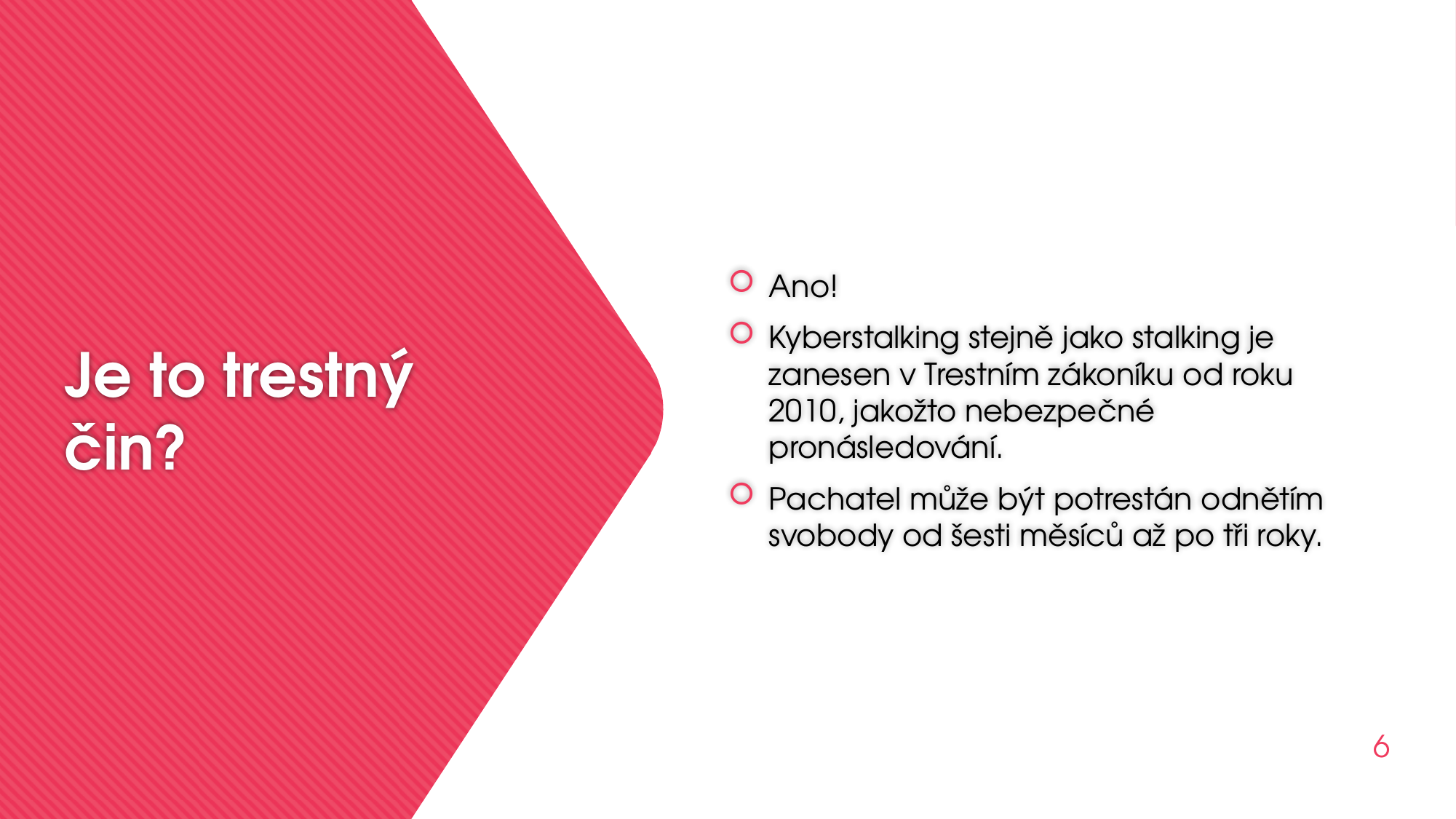

Ano!
Kyberstalking stejně jako stalking je zanesen v Trestním zákoníku od roku 2010, jakožto nebezpečné pronásledování.
Pachatel může být potrestán odnětím svobody od šesti měsíců až po tři roky.
# Je to trestný čin?
6